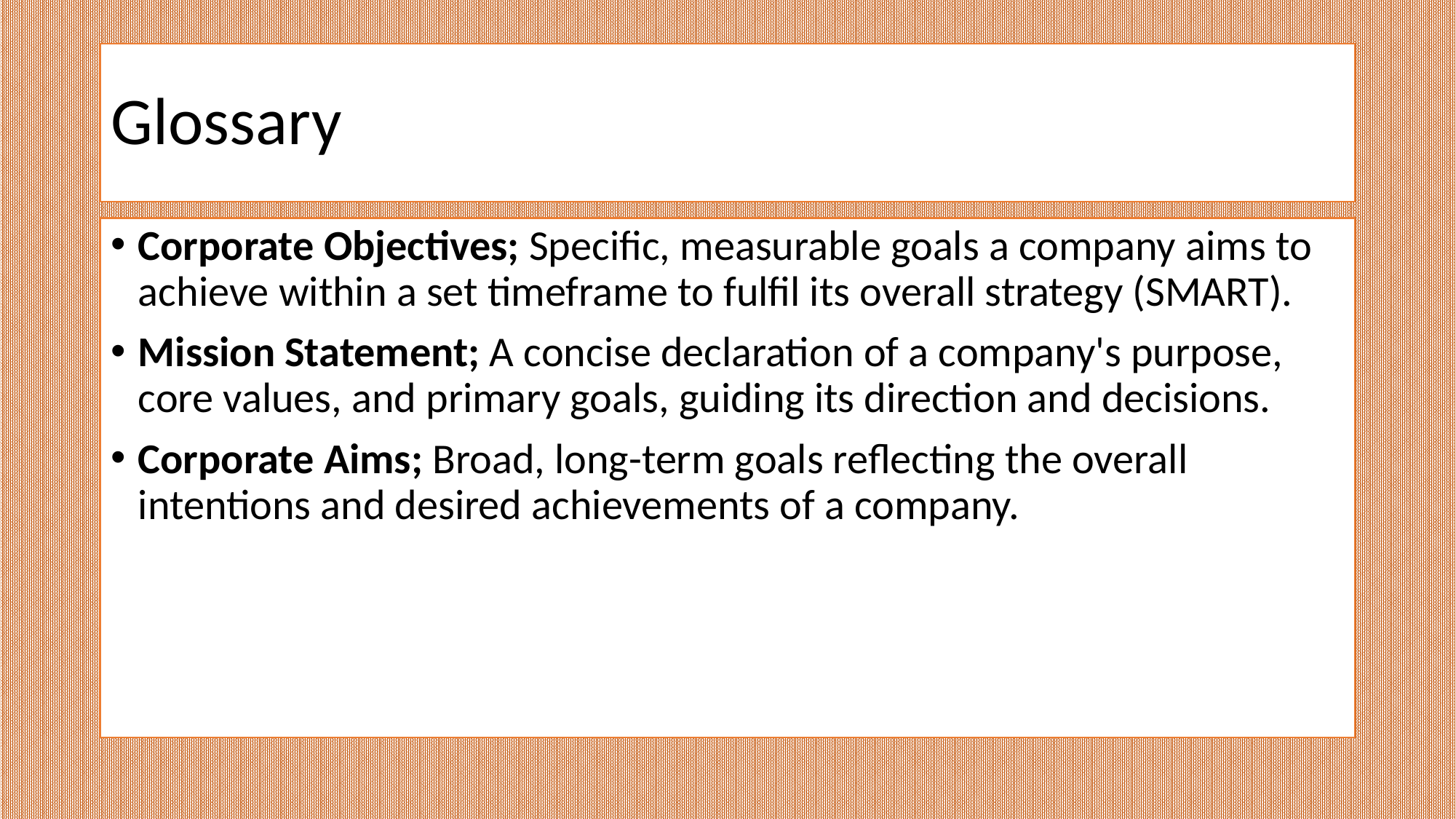

# Glossary
Corporate Objectives; Specific, measurable goals a company aims to achieve within a set timeframe to fulfil its overall strategy (SMART).
Mission Statement; A concise declaration of a company's purpose, core values, and primary goals, guiding its direction and decisions.
Corporate Aims; Broad, long-term goals reflecting the overall intentions and desired achievements of a company.